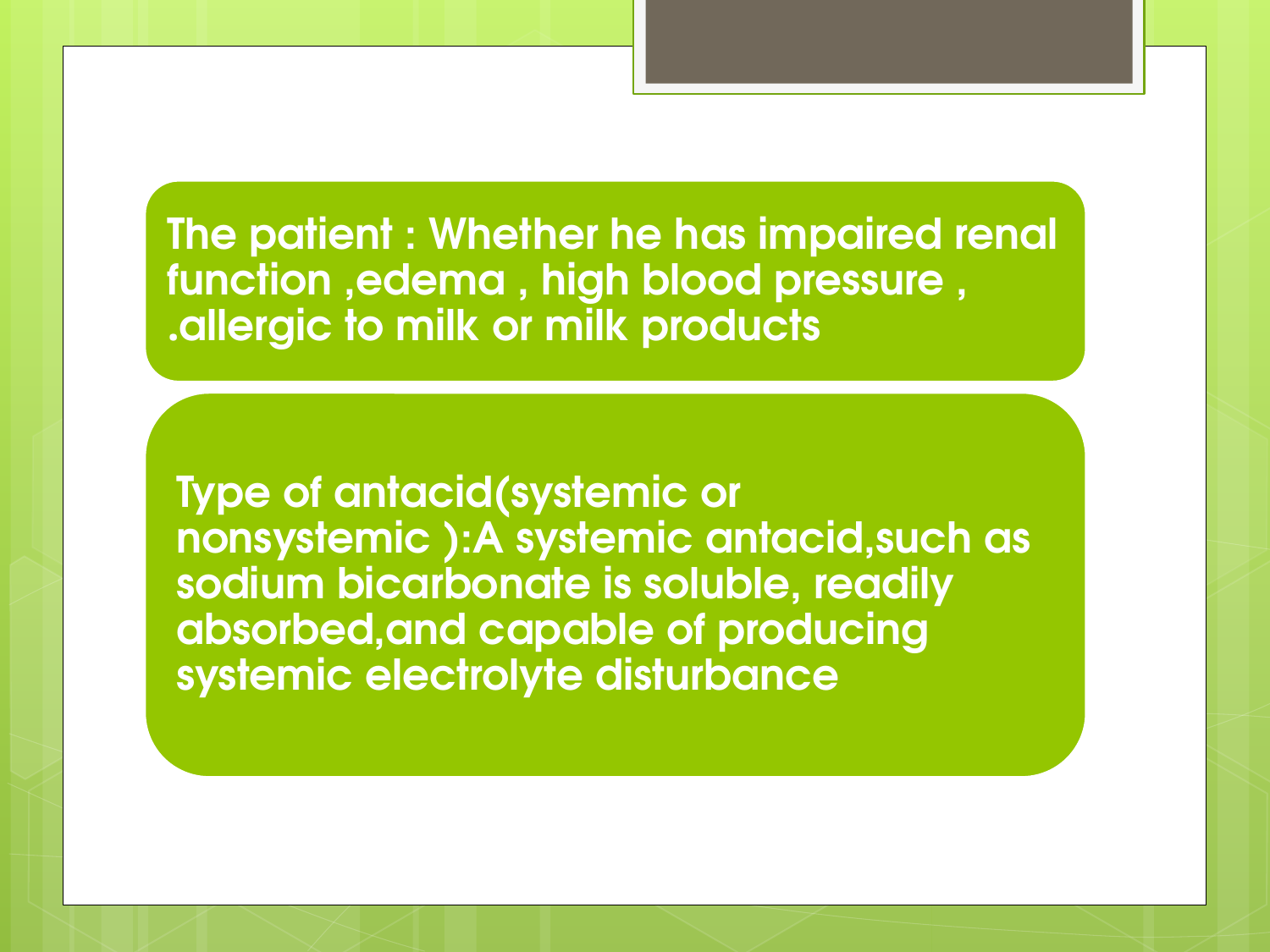

The patient : Whether he has impaired renal function ,edema , high blood pressure , allergic to milk or milk products.
Type of antacid(systemic or nonsystemic ):A systemic antacid,such as sodium bicarbonate is soluble, readily absorbed,and capable of producing systemic electrolyte disturbance